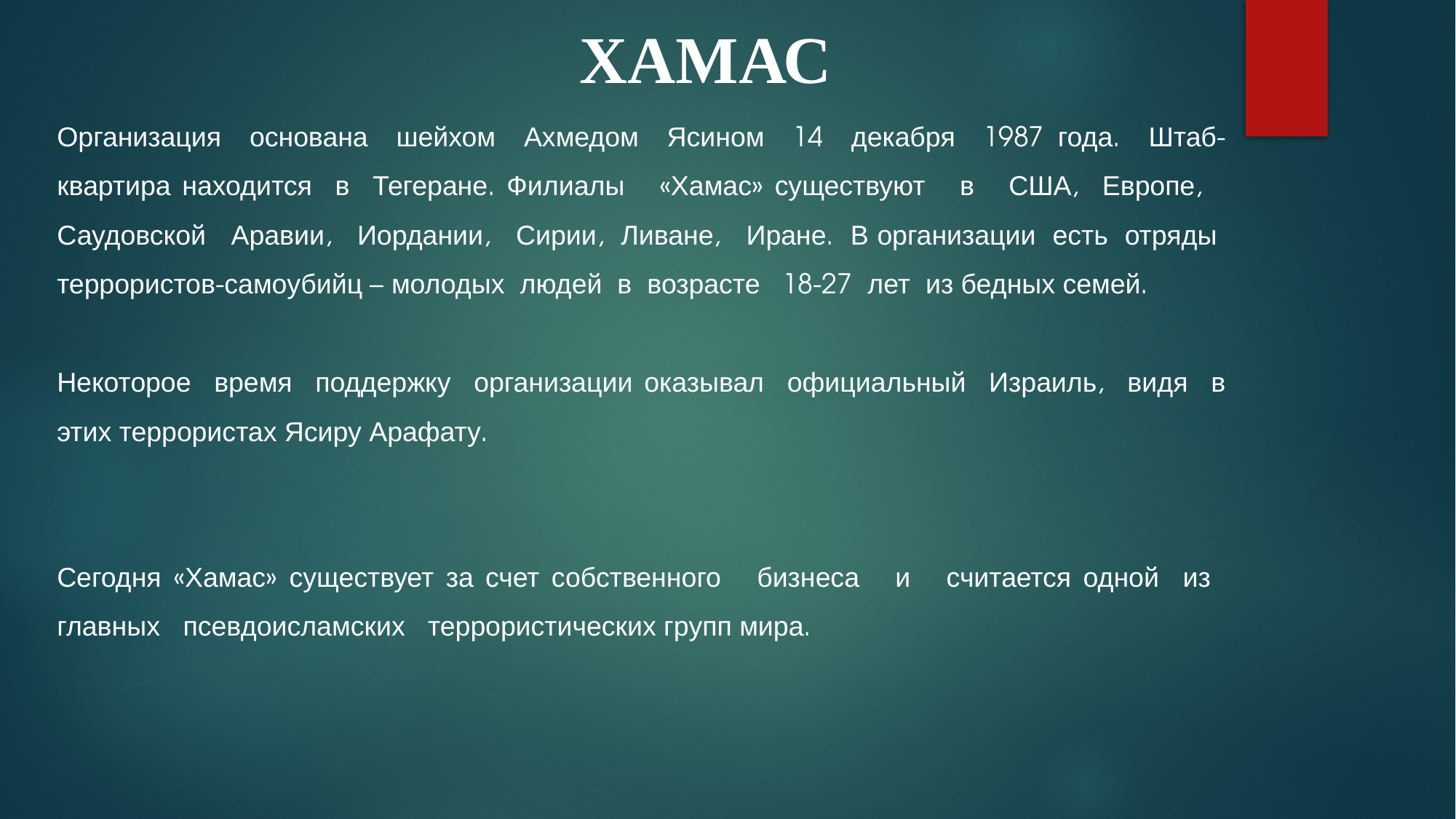

# ХАМАС
Организация  основана  шейхом  Ахмедом  Ясином  14  декабря  1987 года.  Штаб-квартира находится  в  Тегеране. Филиалы   «Хамас» существуют   в   США,  Европе,   Саудовской   Аравии,   Иордании,   Сирии,  Ливане,   Иране.  В организации  есть  отряды  террористов-самоубийц – молодых  людей  в  возрасте   18-27  лет  из бедных семей.

Некоторое  время  поддержку  организации оказывал  официальный  Израиль,  видя  в этих террористах Ясиру Арафату.

Сегодня «Хамас» существует за счет собственного   бизнеса   и   считается одной  из главных   псевдоисламских   террористических групп мира.